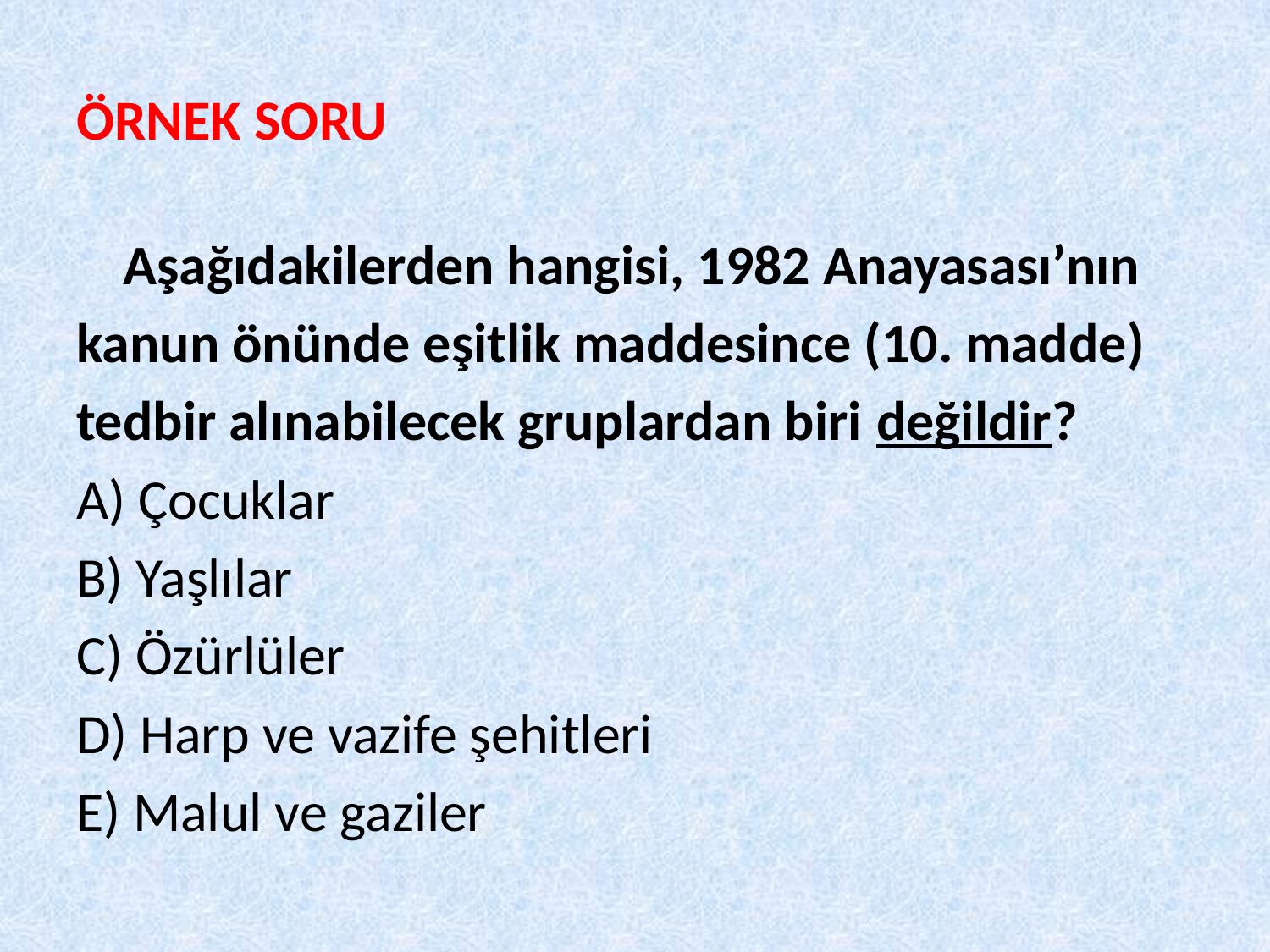

# ÖRNEK SORU
	Aşağıdakilerden hangisi, 1982 Anayasası’nın
kanun önünde eşitlik maddesince (10. madde)
tedbir alınabilecek gruplardan biri değildir?
A) Çocuklar
B) Yaşlılar
C) Özürlüler
D) Harp ve vazife şehitleri
E) Malul ve gaziler